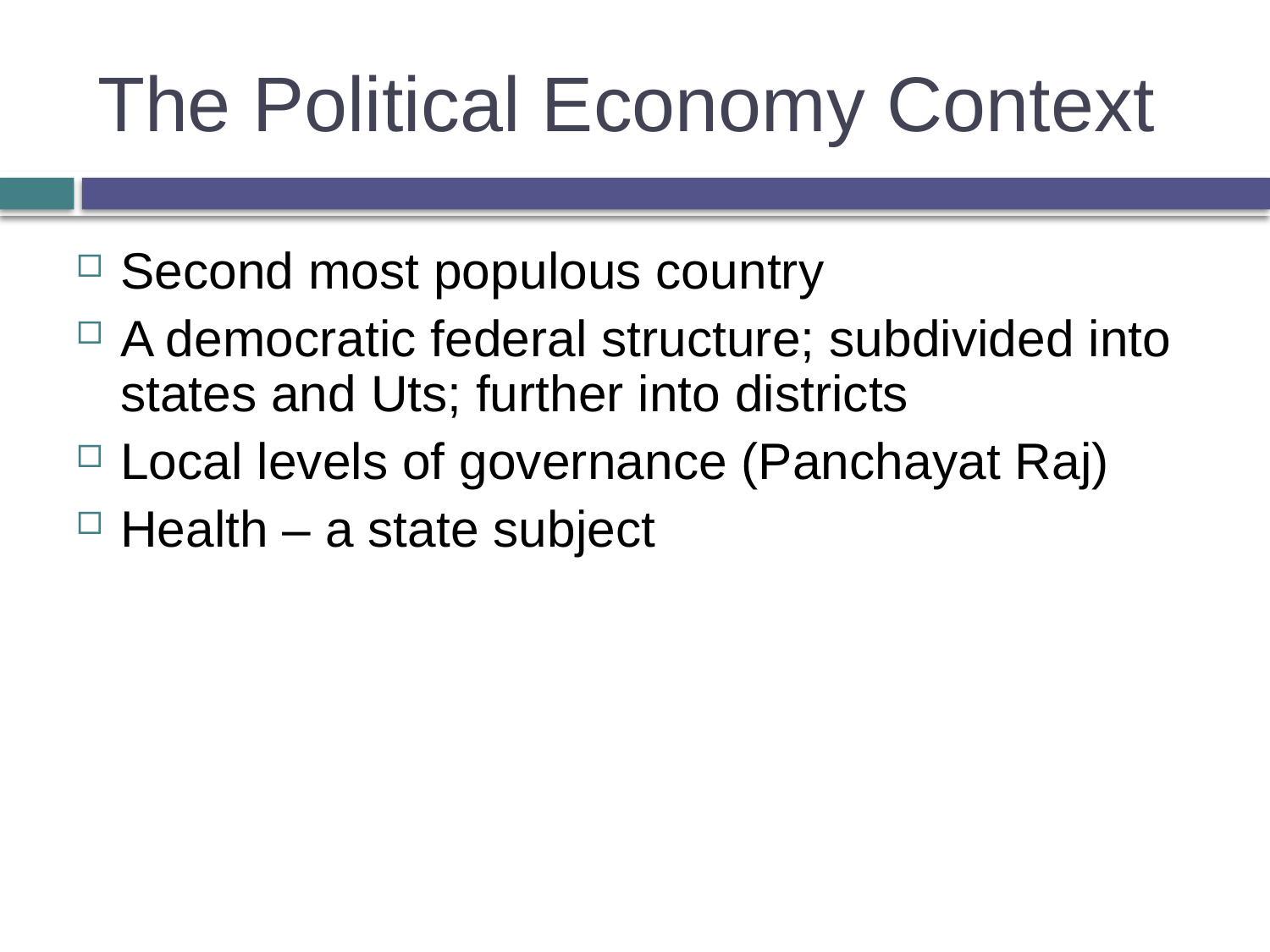

# The Political Economy Context
Second most populous country
A democratic federal structure; subdivided into states and Uts; further into districts
Local levels of governance (Panchayat Raj)
Health – a state subject